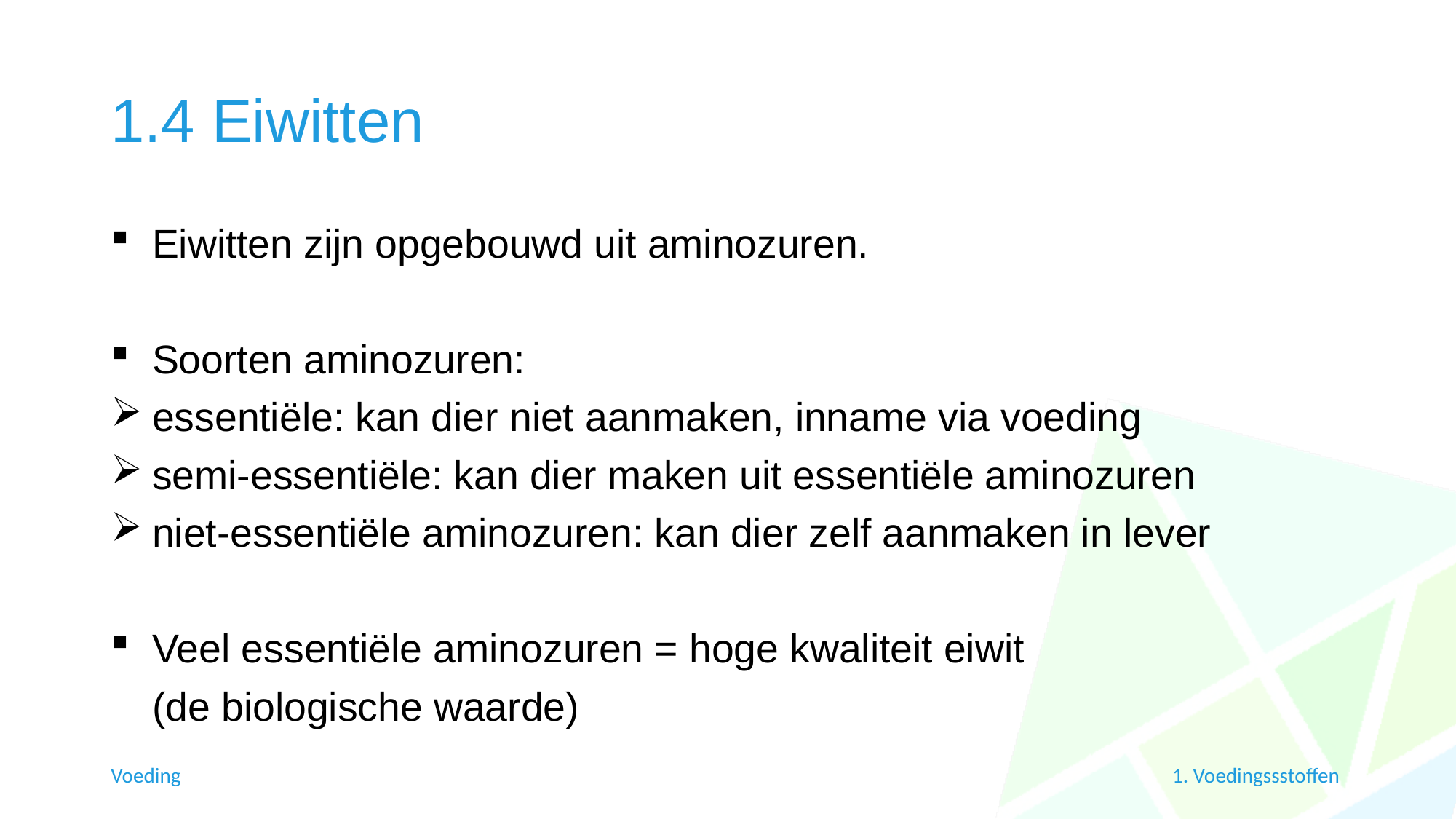

# 1.4 Eiwitten
Eiwitten zijn opgebouwd uit aminozuren.

Soorten aminozuren:
essentiële: kan dier niet aanmaken, inname via voeding
semi-essentiële: kan dier maken uit essentiële aminozuren
niet-essentiële aminozuren: kan dier zelf aanmaken in lever

Veel essentiële aminozuren = hoge kwaliteit eiwit
	(de biologische waarde)
Voeding
1. Voedingssstoffen